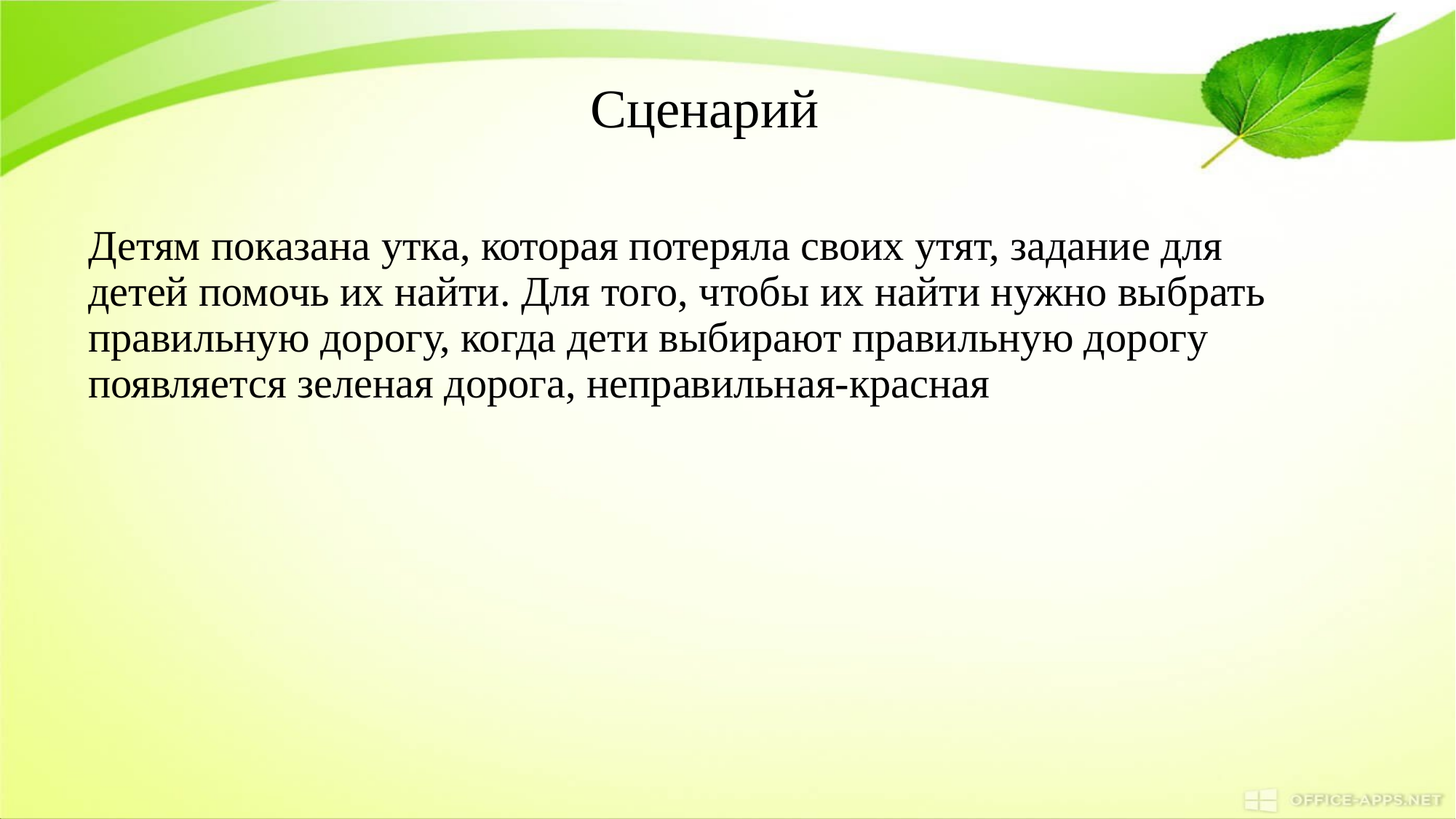

# Сценарий
Детям показана утка, которая потеряла своих утят, задание для детей помочь их найти. Для того, чтобы их найти нужно выбрать правильную дорогу, когда дети выбирают правильную дорогу появляется зеленая дорога, неправильная-красная